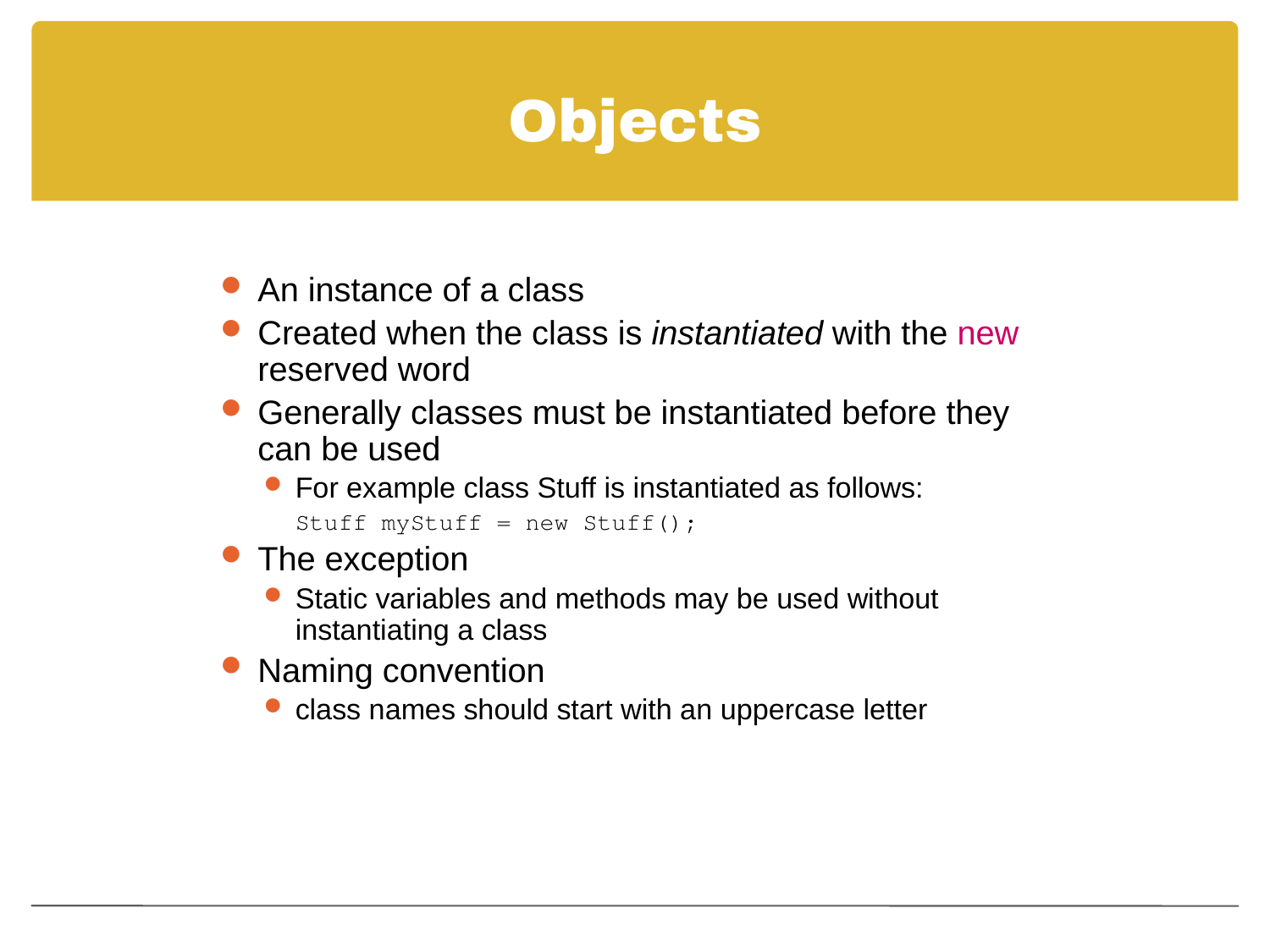

Objects
An instance of a class
Created when the class is instantiated with the new reserved word
Generally classes must be instantiated before they can be used
For example class Stuff is instantiated as follows:
Stuff myStuff = new Stuff();
The exception
Static variables and methods may be used without instantiating a class
Naming convention
class names should start with an uppercase letter